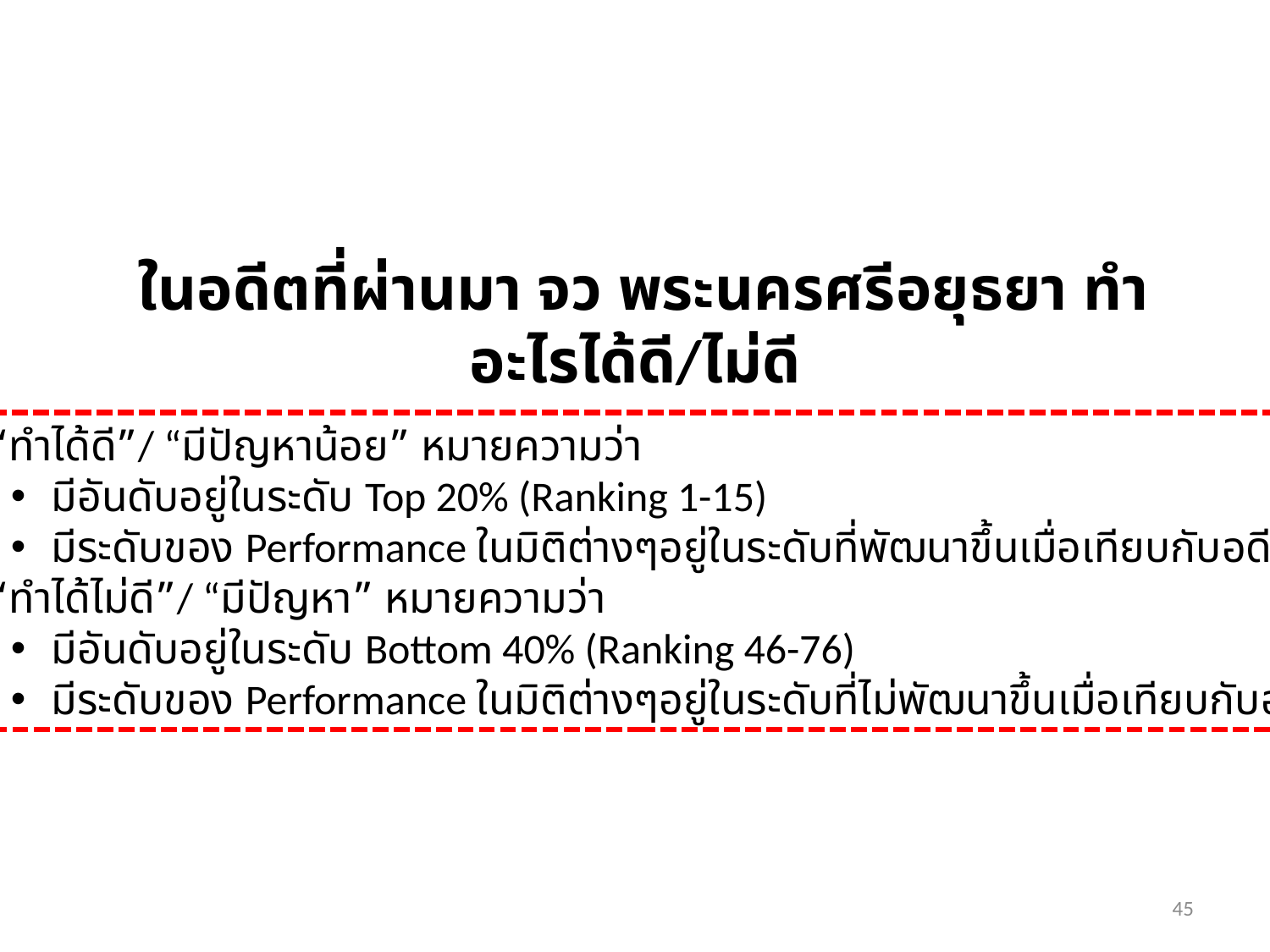

# ในอดีตที่ผ่านมา จว พระนครศรีอยุธยา ทำอะไรได้ดี/ไม่ดี
“ทำได้ดี”/ “มีปัญหาน้อย” หมายความว่า
มีอันดับอยู่ในระดับ Top 20% (Ranking 1-15)
มีระดับของ Performance ในมิติต่างๆอยู่ในระดับที่พัฒนาขึ้นเมื่อเทียบกับอดีต
“ทำได้ไม่ดี”/ “มีปัญหา” หมายความว่า
มีอันดับอยู่ในระดับ Bottom 40% (Ranking 46-76)
มีระดับของ Performance ในมิติต่างๆอยู่ในระดับที่ไม่พัฒนาขึ้นเมื่อเทียบกับอดีต
45